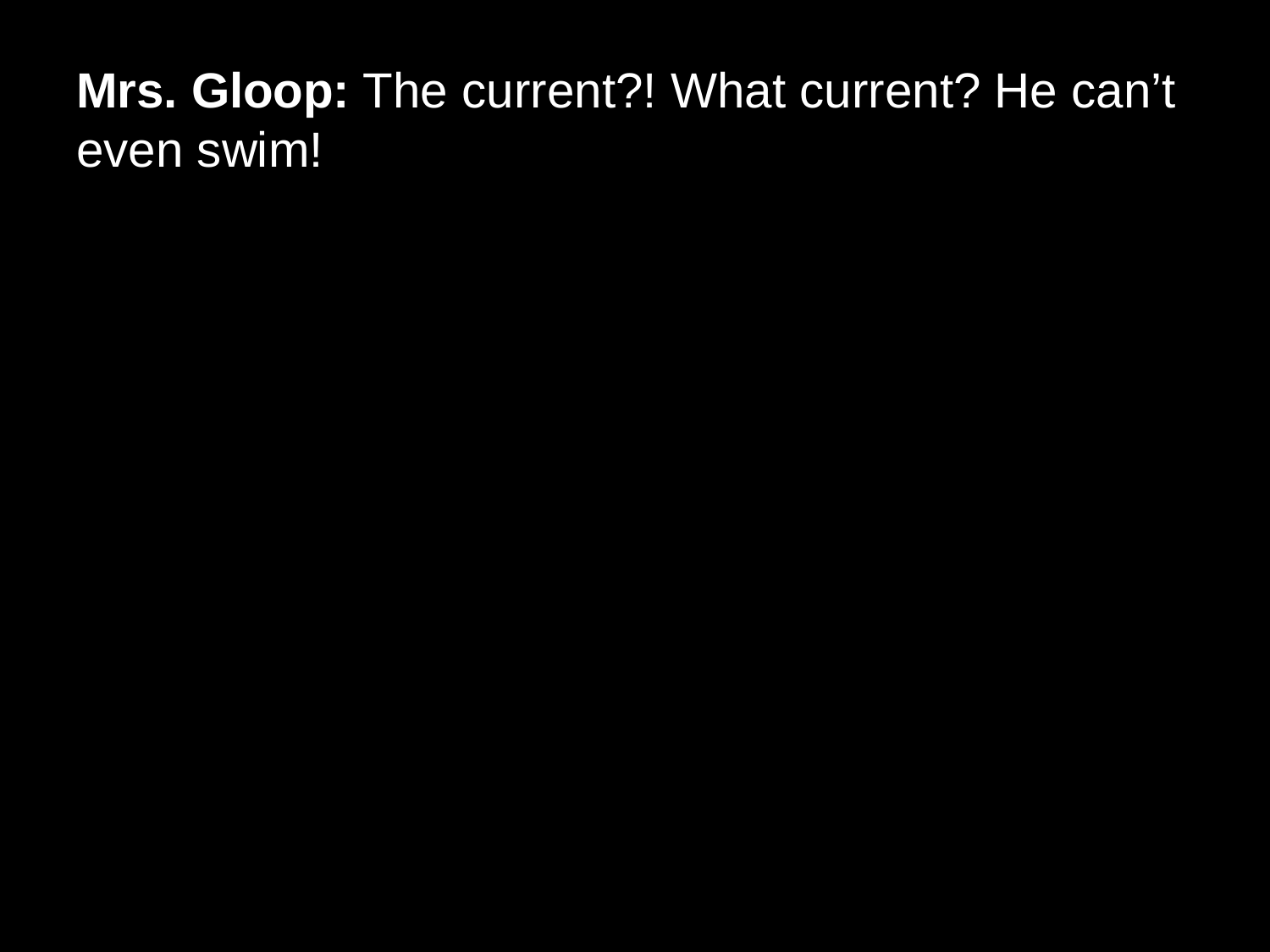

# Mrs. Gloop: The current?! What current? He can’t even swim!